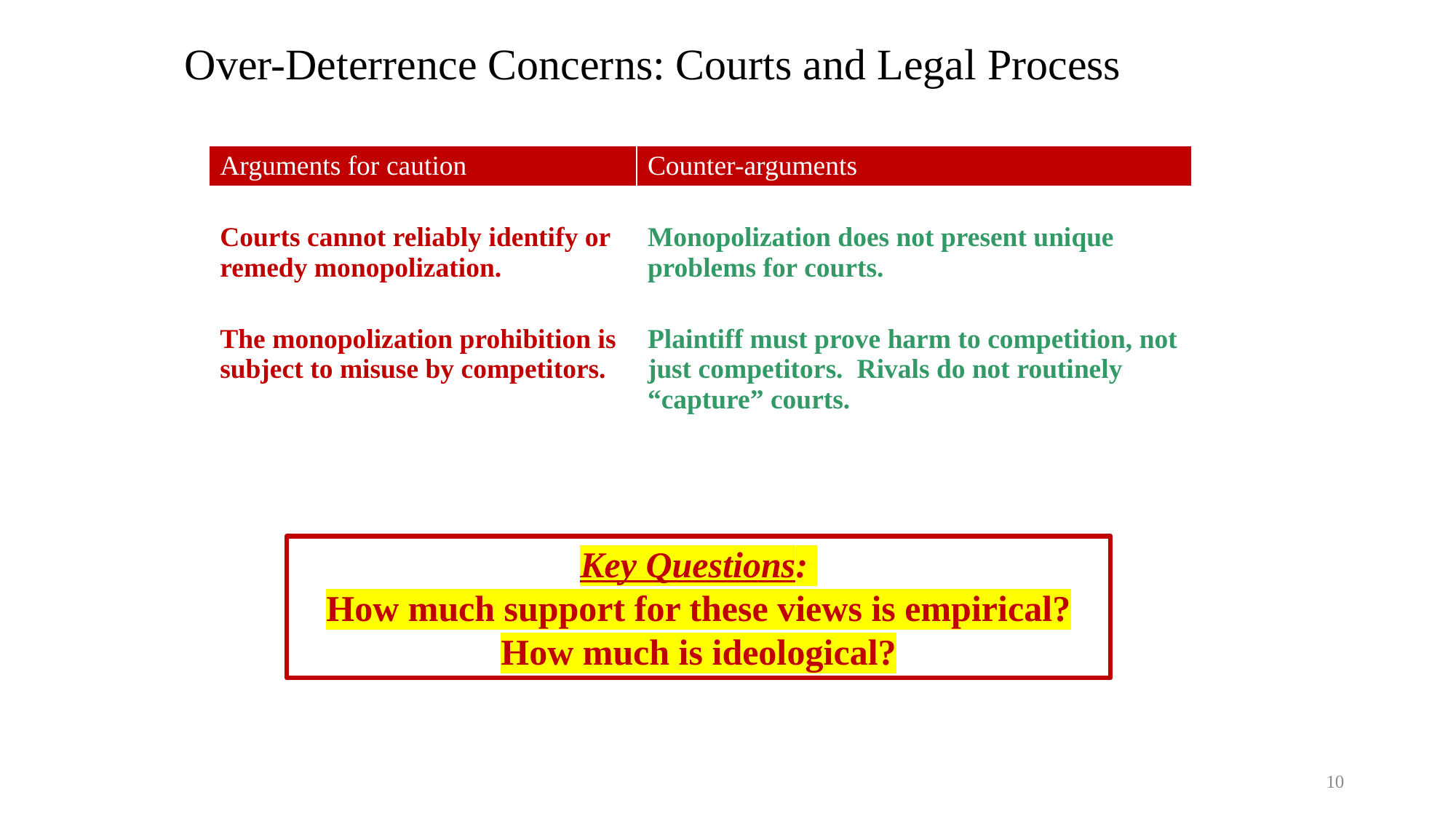

# Over-Deterrence Concerns: Courts and Legal Process

| Arguments for caution | Counter-arguments |
| --- | --- |
| Courts cannot reliably identify or remedy monopolization. | Monopolization does not present unique problems for courts. |
| The monopolization prohibition is subject to misuse by competitors. | Plaintiff must prove harm to competition, not just competitors. Rivals do not routinely “capture” courts. |
|  |  |
|  |  |
|  |  |
|  |  |
|  |  |

Key Questions:
How much support for these views is empirical?
How much is ideological?
10